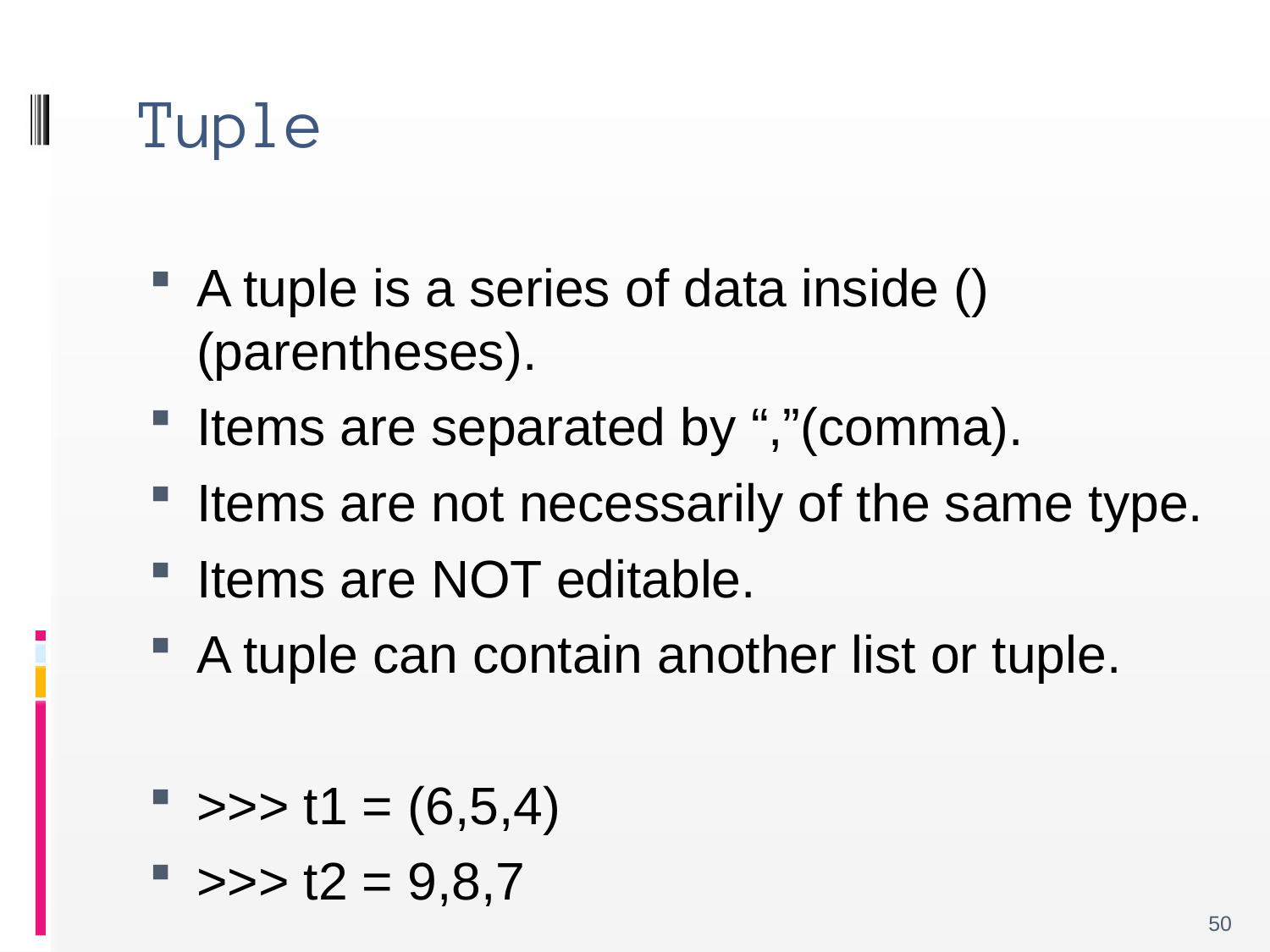

# Tuple
A tuple is a series of data inside ()(parentheses).
Items are separated by “,”(comma).
Items are not necessarily of the same type.
Items are NOT editable.
A tuple can contain another list or tuple.

>>> t1 = (6,5,4)
>>> t2 = 9,8,7

50